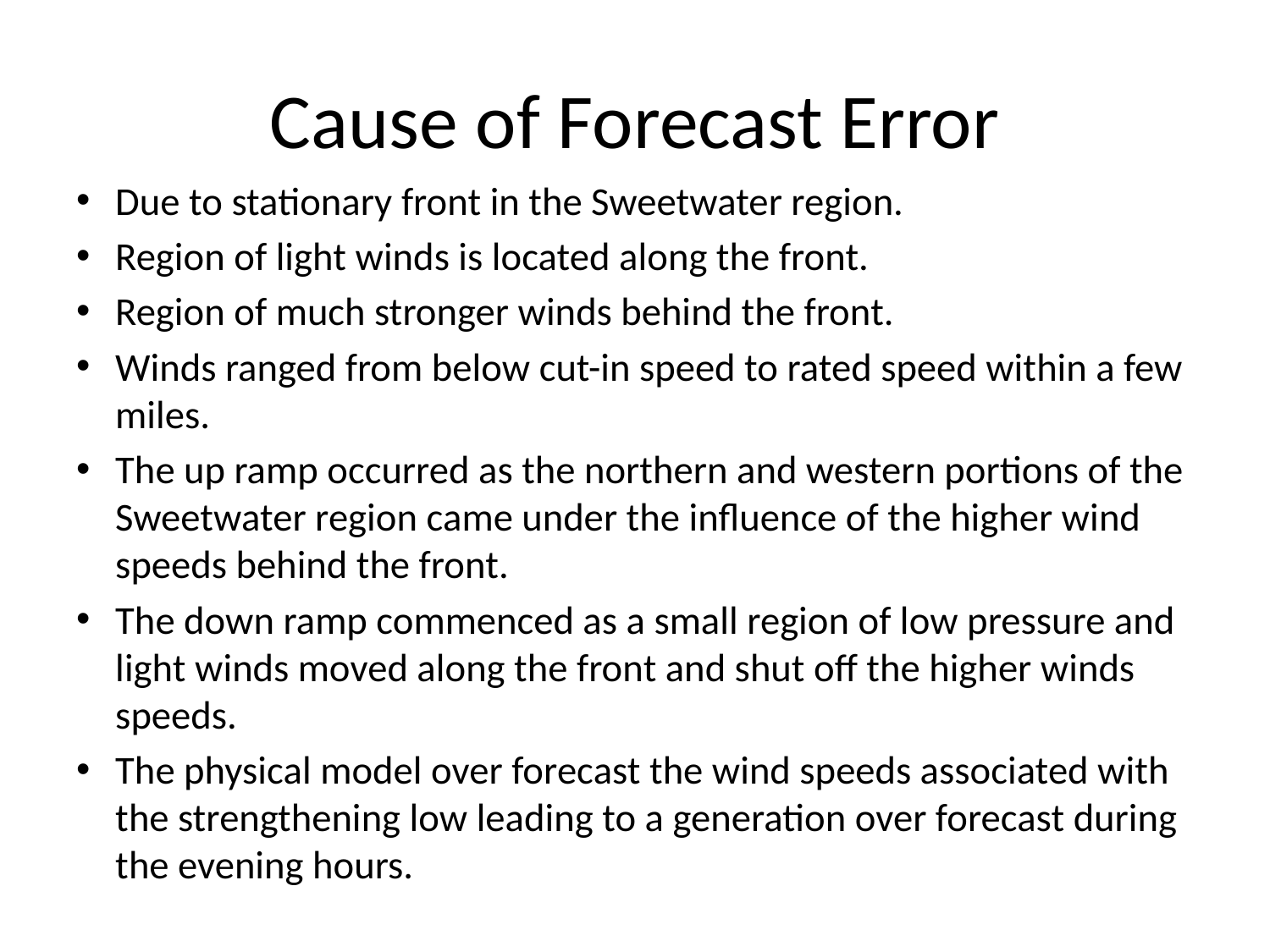

# Cause of Forecast Error
Due to stationary front in the Sweetwater region.
Region of light winds is located along the front.
Region of much stronger winds behind the front.
Winds ranged from below cut-in speed to rated speed within a few miles.
The up ramp occurred as the northern and western portions of the Sweetwater region came under the influence of the higher wind speeds behind the front.
The down ramp commenced as a small region of low pressure and light winds moved along the front and shut off the higher winds speeds.
The physical model over forecast the wind speeds associated with the strengthening low leading to a generation over forecast during the evening hours.